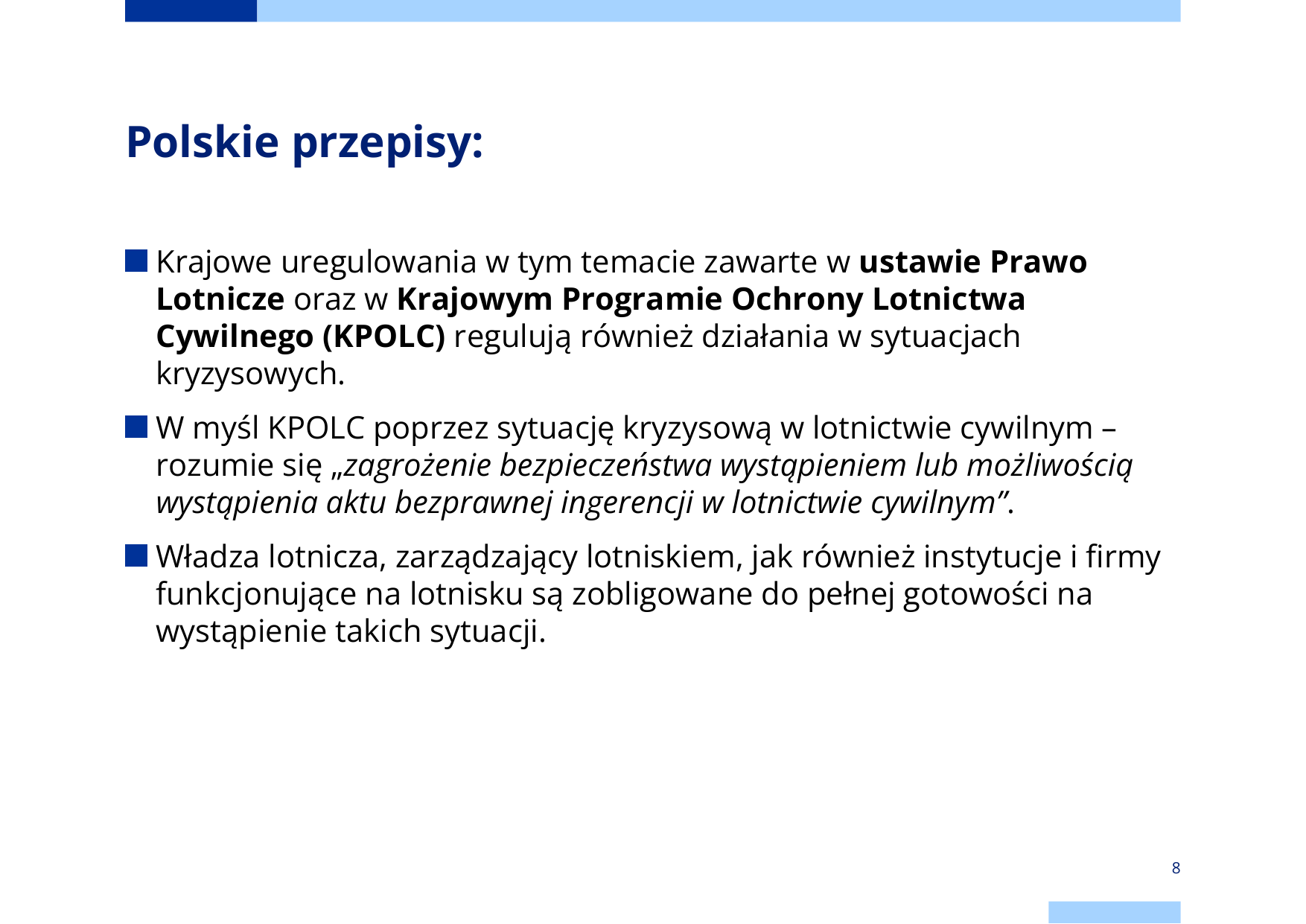

# Polskie przepisy:
Krajowe uregulowania w tym temacie zawarte w ustawie Prawo Lotnicze oraz w Krajowym Programie Ochrony Lotnictwa Cywilnego (KPOLC) regulują również działania w sytuacjach kryzysowych.
W myśl KPOLC poprzez sytuację kryzysową w lotnictwie cywilnym – rozumie się „zagrożenie bezpieczeństwa wystąpieniem lub możliwością wystąpienia aktu bezprawnej ingerencji w lotnictwie cywilnym”.
Władza lotnicza, zarządzający lotniskiem, jak również instytucje i firmy funkcjonujące na lotnisku są zobligowane do pełnej gotowości na wystąpienie takich sytuacji.
8